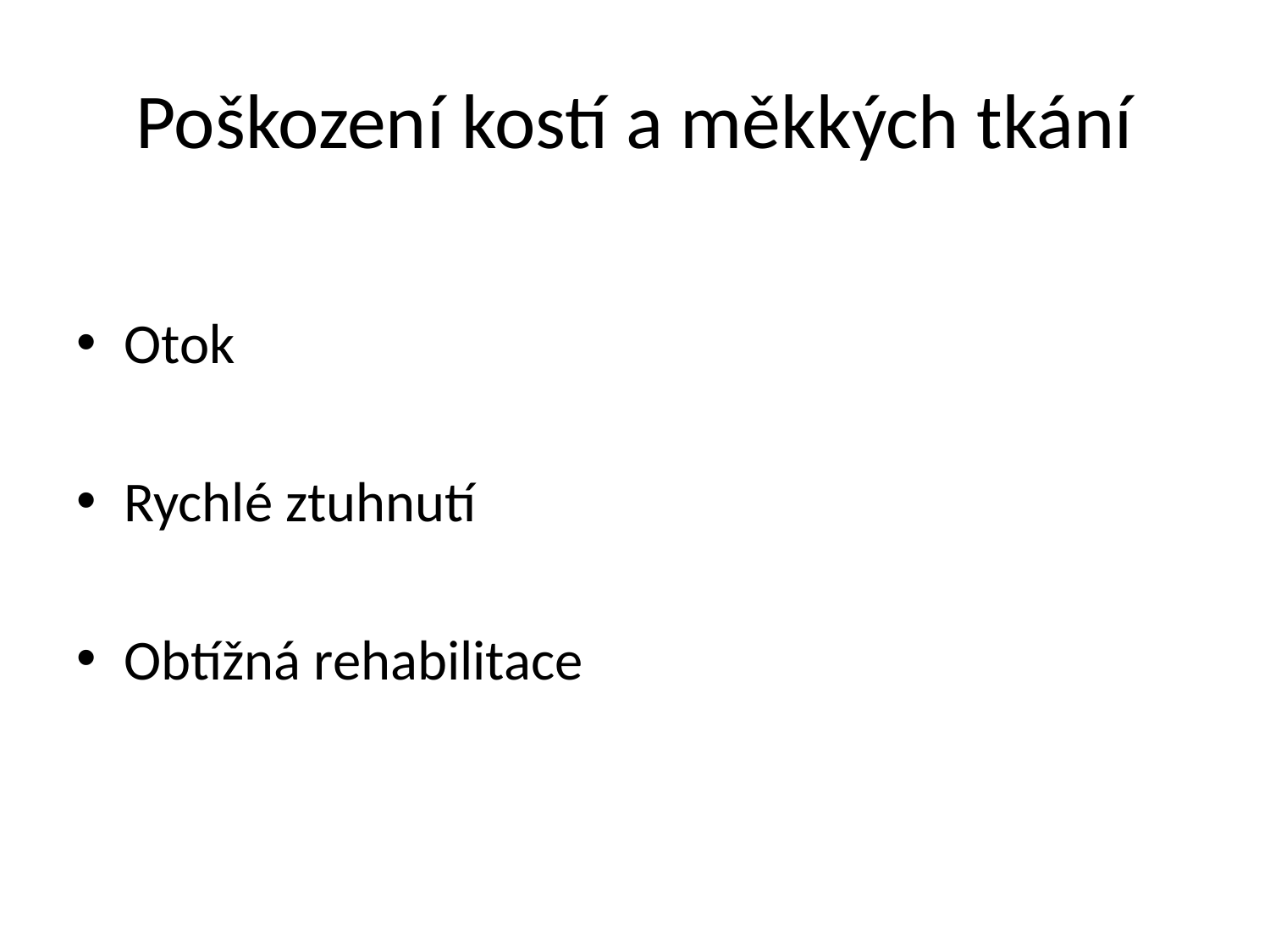

# Poškození kostí a měkkých tkání

Otok

Rychlé ztuhnutí

Obtížná rehabilitace